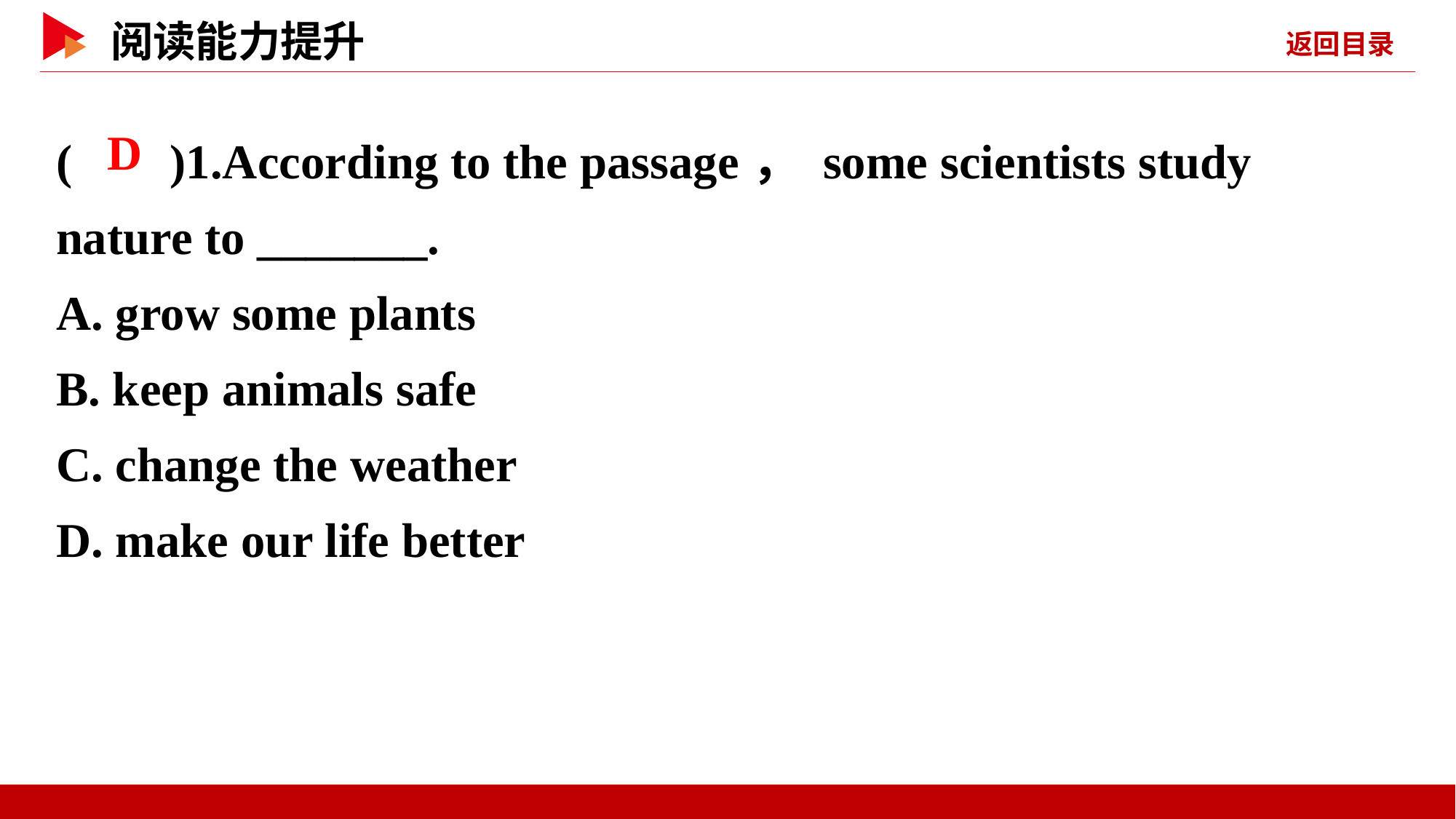

(        )1.According to the passage， some scientists study nature to _______.
A. grow some plants
B. keep animals safe
C. change the weather
D. make our life better

   D